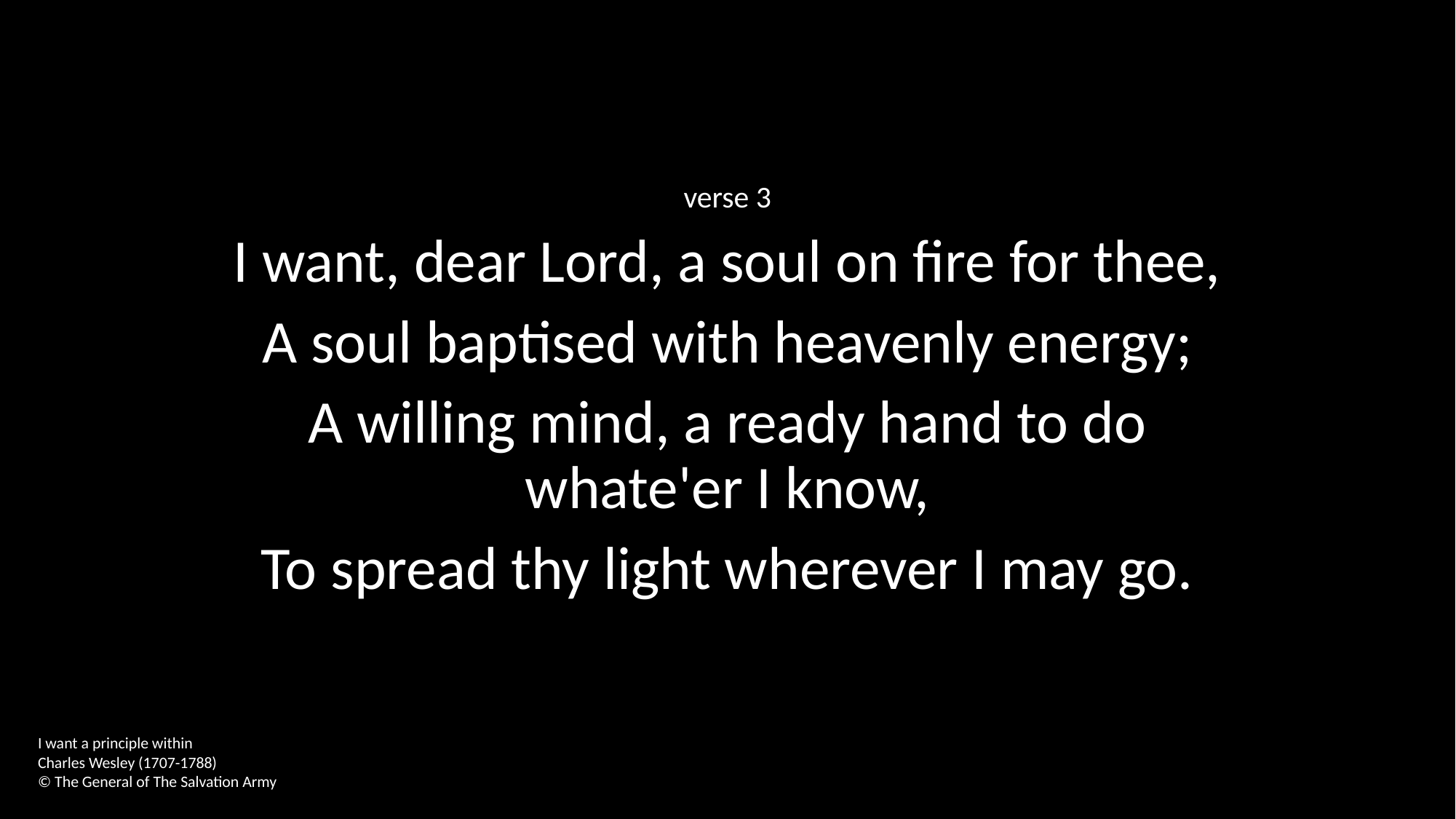

verse 3
I want, dear Lord, a soul on fire for thee,
A soul baptised with heavenly energy;
A willing mind, a ready hand to do whate'er I know,
To spread thy light wherever I may go.
I want a principle within
Charles Wesley (1707-1788)
© The General of The Salvation Army